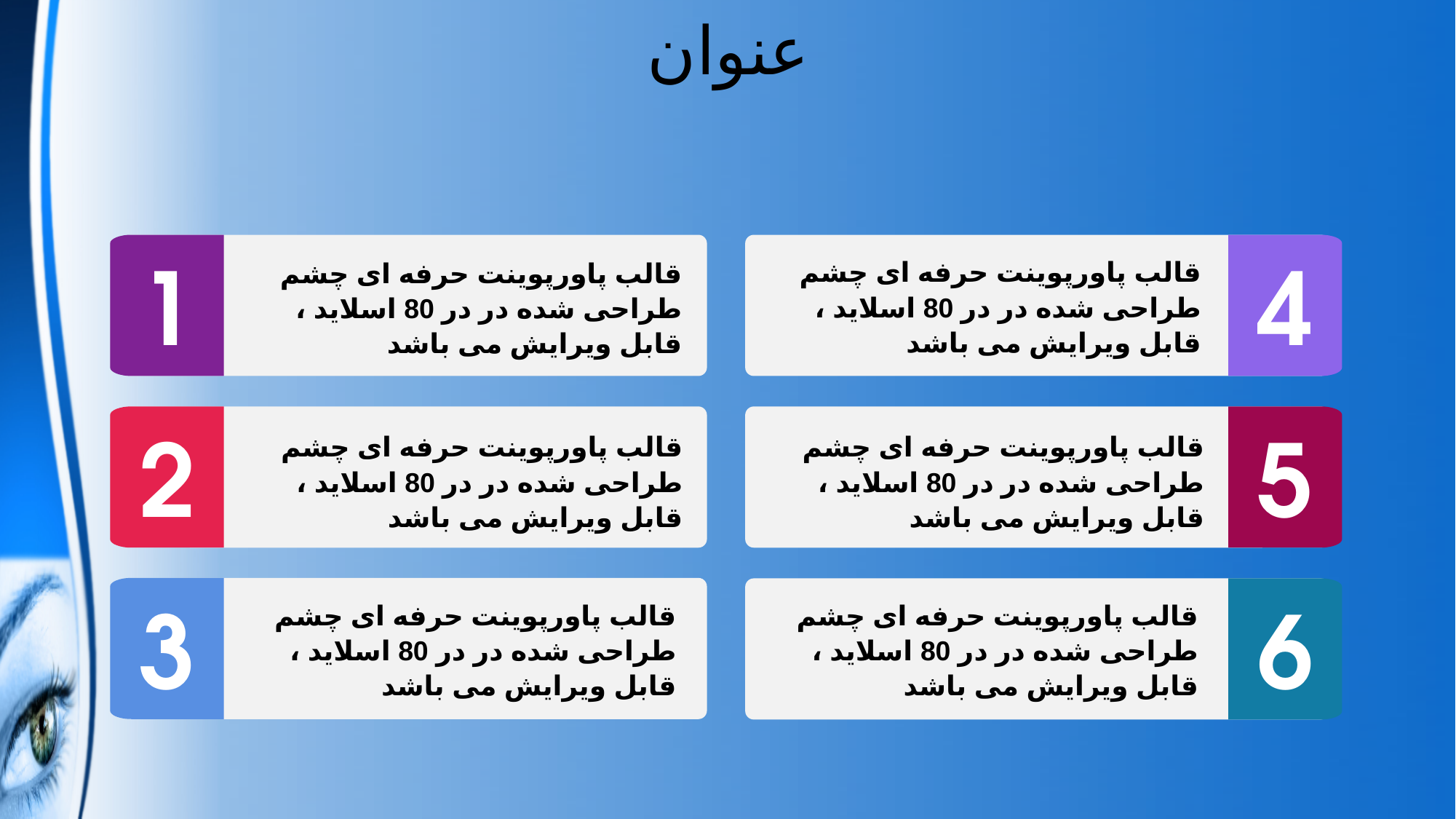

عنوان

قالب پاورپوينت حرفه ای چشم طراحی شده در در 80 اسلاید ، قابل ویرایش می باشد
قالب پاورپوينت حرفه ای چشم طراحی شده در در 80 اسلاید ، قابل ویرایش می باشد
1
4

قالب پاورپوينت حرفه ای چشم طراحی شده در در 80 اسلاید ، قابل ویرایش می باشد
قالب پاورپوينت حرفه ای چشم طراحی شده در در 80 اسلاید ، قابل ویرایش می باشد
2
5

قالب پاورپوينت حرفه ای چشم طراحی شده در در 80 اسلاید ، قابل ویرایش می باشد
قالب پاورپوينت حرفه ای چشم طراحی شده در در 80 اسلاید ، قابل ویرایش می باشد
3
6